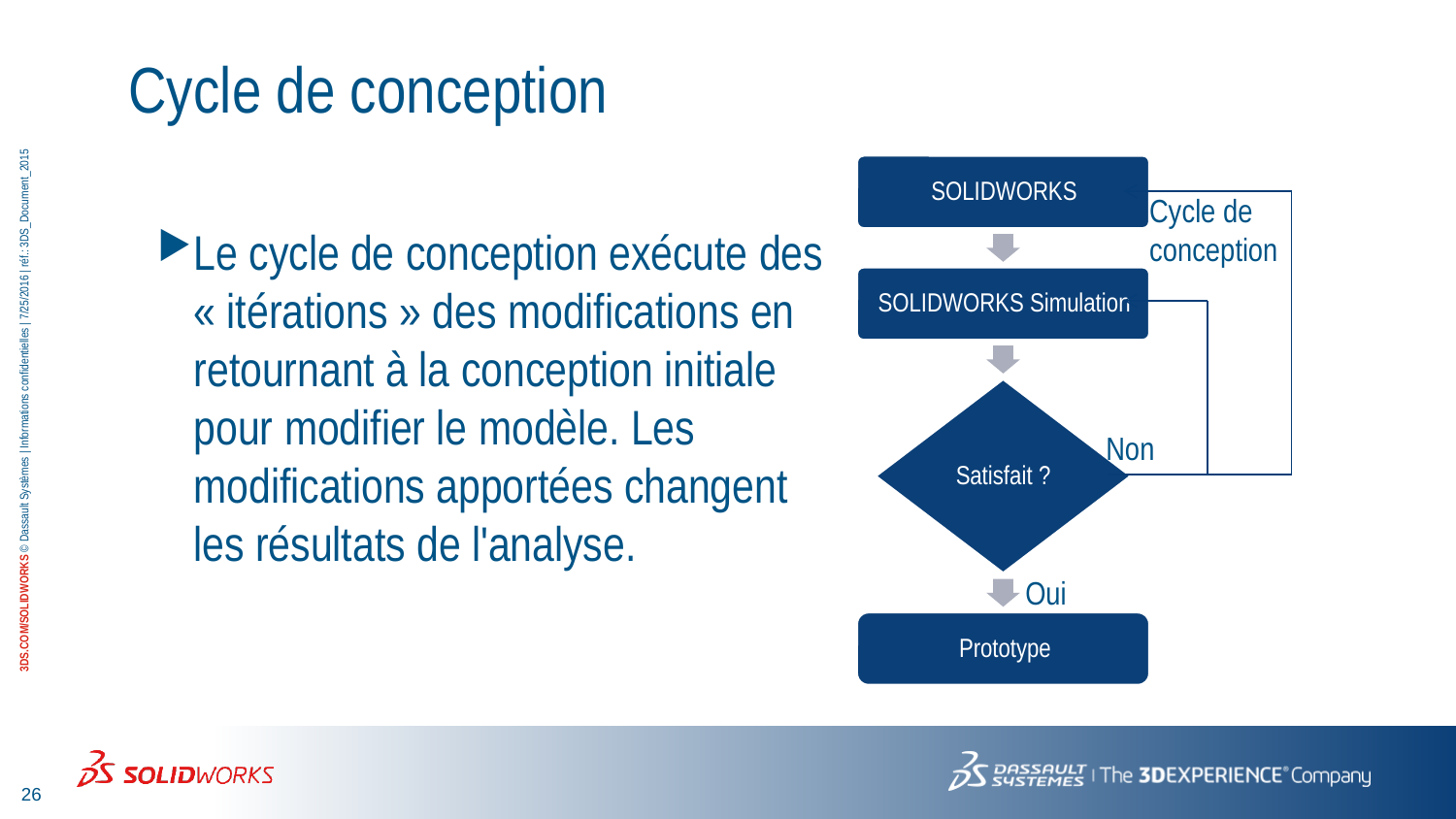

# Cycle de conception
SOLIDWORKS

SOLIDWORKS Simulation

Satisfait ?

Prototype
Cycle de conception
Non
Oui
Le cycle de conception exécute des « itérations » des modifications en retournant à la conception initiale pour modifier le modèle. Les modifications apportées changent les résultats de l'analyse.